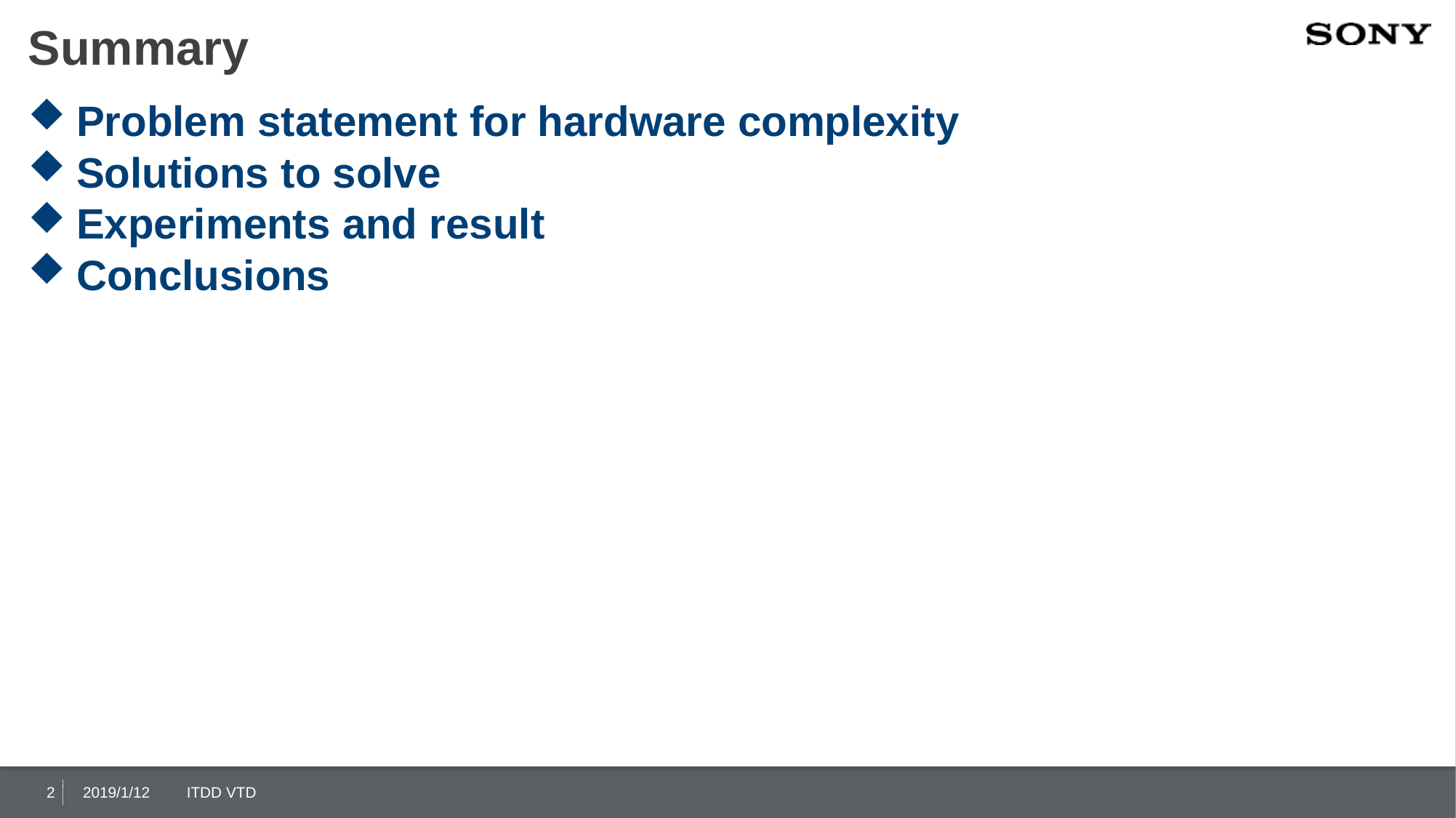

# Summary
Problem statement for hardware complexity
Solutions to solve
Experiments and result
Conclusions
2
2019/1/12
ITDD VTD